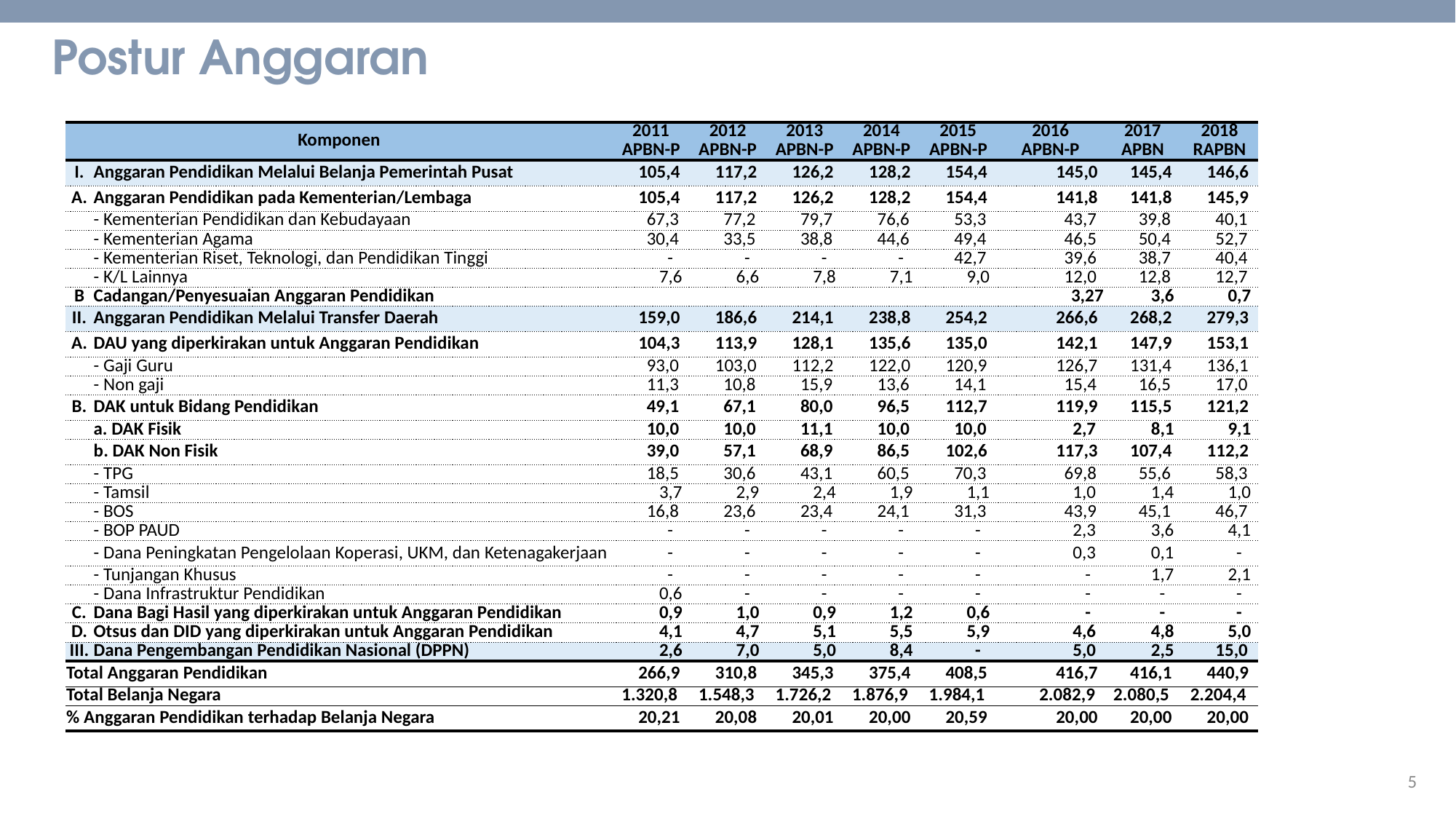

# Postur Anggaran
| Komponen |  | 2011 | 2012 | 2013 | 2014 | 2015 | 2016 | 2017 | 2018 |
| --- | --- | --- | --- | --- | --- | --- | --- | --- | --- |
|  |  | APBN-P | APBN-P | APBN-P | APBN-P | APBN-P | APBN-P | APBN | RAPBN |
| I. | Anggaran Pendidikan Melalui Belanja Pemerintah Pusat | 105,4 | 117,2 | 126,2 | 128,2 | 154,4 | 145,0 | 145,4 | 146,6 |
| A. | Anggaran Pendidikan pada Kementerian/Lembaga | 105,4 | 117,2 | 126,2 | 128,2 | 154,4 | 141,8 | 141,8 | 145,9 |
|  | - Kementerian Pendidikan dan Kebudayaan | 67,3 | 77,2 | 79,7 | 76,6 | 53,3 | 43,7 | 39,8 | 40,1 |
|  | - Kementerian Agama | 30,4 | 33,5 | 38,8 | 44,6 | 49,4 | 46,5 | 50,4 | 52,7 |
|  | - Kementerian Riset, Teknologi, dan Pendidikan Tinggi | - | - | - | - | 42,7 | 39,6 | 38,7 | 40,4 |
|  | - K/L Lainnya | 7,6 | 6,6 | 7,8 | 7,1 | 9,0 | 12,0 | 12,8 | 12,7 |
| B | Cadangan/Penyesuaian Anggaran Pendidikan |  |  |  |  |  | 3,27 | 3,6 | 0,7 |
| II. | Anggaran Pendidikan Melalui Transfer Daerah | 159,0 | 186,6 | 214,1 | 238,8 | 254,2 | 266,6 | 268,2 | 279,3 |
| A. | DAU yang diperkirakan untuk Anggaran Pendidikan | 104,3 | 113,9 | 128,1 | 135,6 | 135,0 | 142,1 | 147,9 | 153,1 |
|  | - Gaji Guru | 93,0 | 103,0 | 112,2 | 122,0 | 120,9 | 126,7 | 131,4 | 136,1 |
|  | - Non gaji | 11,3 | 10,8 | 15,9 | 13,6 | 14,1 | 15,4 | 16,5 | 17,0 |
| B. | DAK untuk Bidang Pendidikan | 49,1 | 67,1 | 80,0 | 96,5 | 112,7 | 119,9 | 115,5 | 121,2 |
|  | a. DAK Fisik | 10,0 | 10,0 | 11,1 | 10,0 | 10,0 | 2,7 | 8,1 | 9,1 |
|  | b. DAK Non Fisik | 39,0 | 57,1 | 68,9 | 86,5 | 102,6 | 117,3 | 107,4 | 112,2 |
|  | - TPG | 18,5 | 30,6 | 43,1 | 60,5 | 70,3 | 69,8 | 55,6 | 58,3 |
|  | - Tamsil | 3,7 | 2,9 | 2,4 | 1,9 | 1,1 | 1,0 | 1,4 | 1,0 |
|  | - BOS | 16,8 | 23,6 | 23,4 | 24,1 | 31,3 | 43,9 | 45,1 | 46,7 |
|  | - BOP PAUD | - | - | - | - | - | 2,3 | 3,6 | 4,1 |
|  | - Dana Peningkatan Pengelolaan Koperasi, UKM, dan Ketenagakerjaan | - | - | - | - | - | 0,3 | 0,1 | - |
|  | - Tunjangan Khusus | - | - | - | - | - | - | 1,7 | 2,1 |
|  | - Dana Infrastruktur Pendidikan | 0,6 | - | - | - | - | - | - | - |
| C. | Dana Bagi Hasil yang diperkirakan untuk Anggaran Pendidikan | 0,9 | 1,0 | 0,9 | 1,2 | 0,6 | - | - | - |
| D. | Otsus dan DID yang diperkirakan untuk Anggaran Pendidikan | 4,1 | 4,7 | 5,1 | 5,5 | 5,9 | 4,6 | 4,8 | 5,0 |
| III. | Dana Pengembangan Pendidikan Nasional (DPPN) | 2,6 | 7,0 | 5,0 | 8,4 | - | 5,0 | 2,5 | 15,0 |
| Total Anggaran Pendidikan |  | 266,9 | 310,8 | 345,3 | 375,4 | 408,5 | 416,7 | 416,1 | 440,9 |
| Total Belanja Negara |  | 1.320,8 | 1.548,3 | 1.726,2 | 1.876,9 | 1.984,1 | 2.082,9 | 2.080,5 | 2.204,4 |
| % Anggaran Pendidikan terhadap Belanja Negara |  | 20,21 | 20,08 | 20,01 | 20,00 | 20,59 | 20,00 | 20,00 | 20,00 |
5